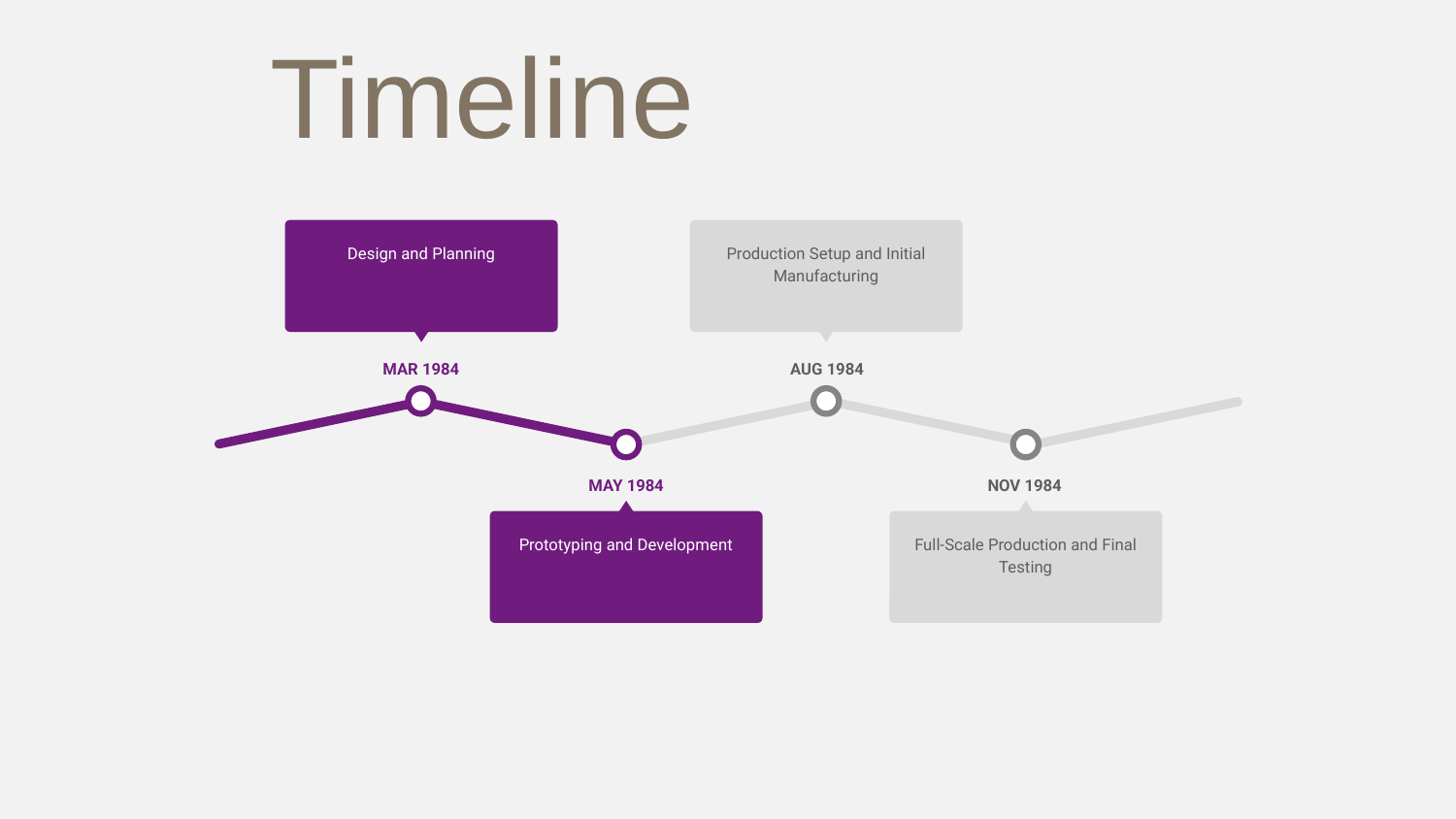

# Timeline

Design and Planning

MAR 1984

Production Setup and Initial Manufacturing

AUG 1984

MAY 1984

Prototyping and Development

NOV 1984

Full-Scale Production and Final Testing